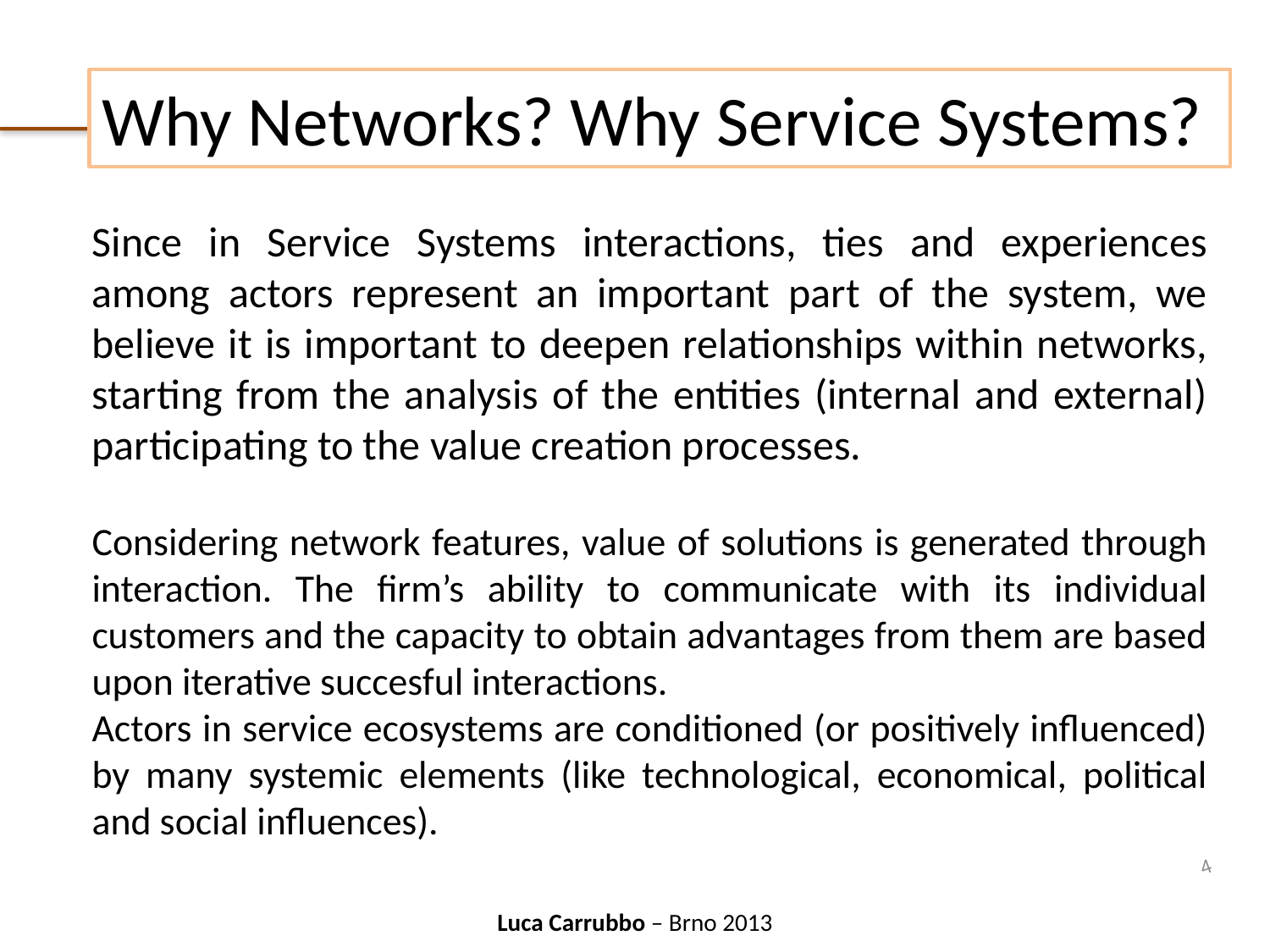

Why Networks? Why Service Systems?
Since in Service Systems interactions, ties and experiences among actors represent an important part of the system, we believe it is important to deepen relationships within networks, starting from the analysis of the entities (internal and external) participating to the value creation processes.

Considering network features, value of solutions is generated through interaction. The firm’s ability to communicate with its individual customers and the capacity to obtain advantages from them are based upon iterative succesful interactions.
Actors in service ecosystems are conditioned (or positively influenced) by many systemic elements (like technological, economical, political and social influences).
4